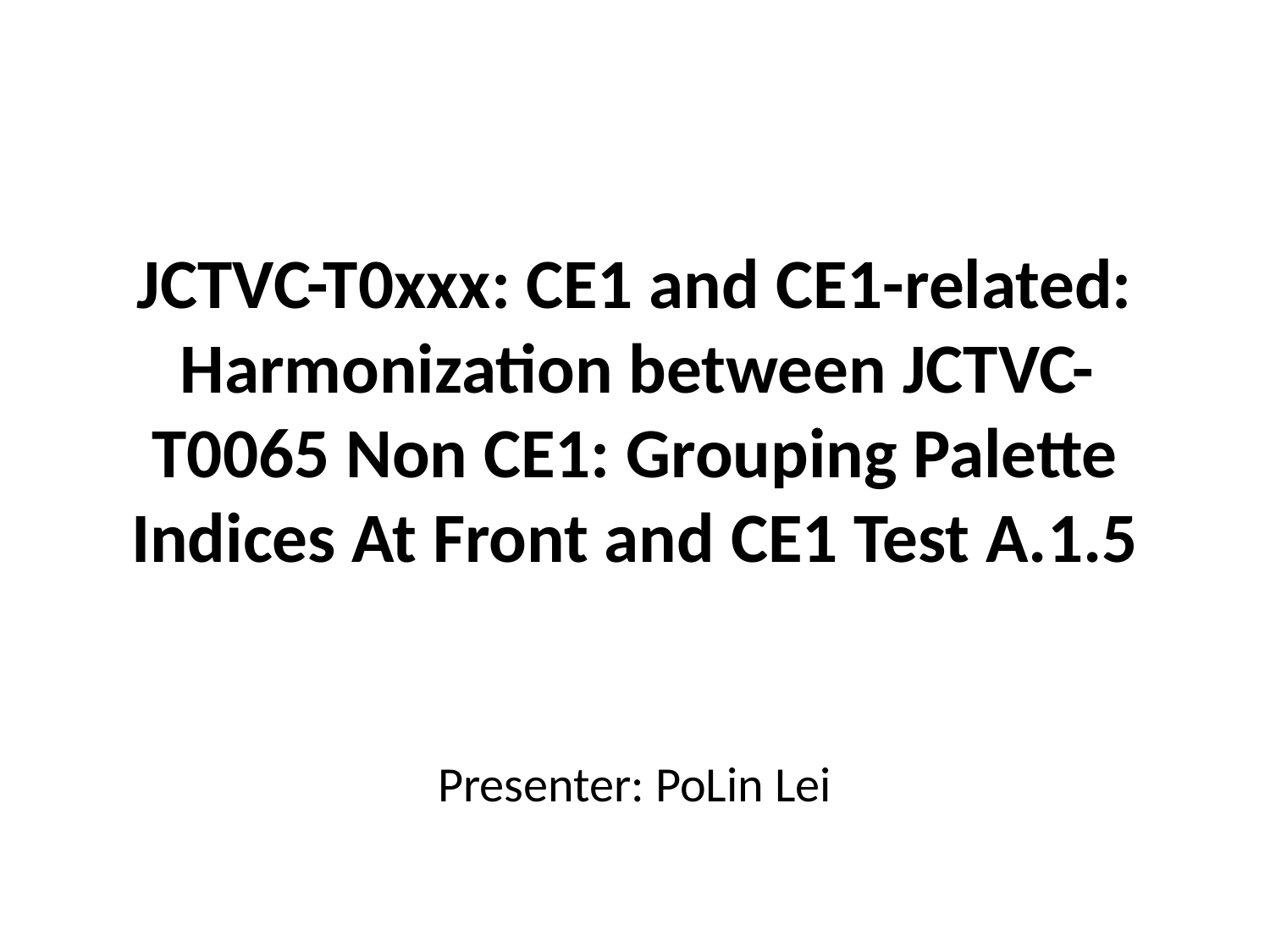

# JCTVC-T0xxx: CE1 and CE1-related: Harmonization between JCTVC-T0065 Non CE1: Grouping Palette Indices At Front and CE1 Test A.1.5

Presenter: PoLin Lei